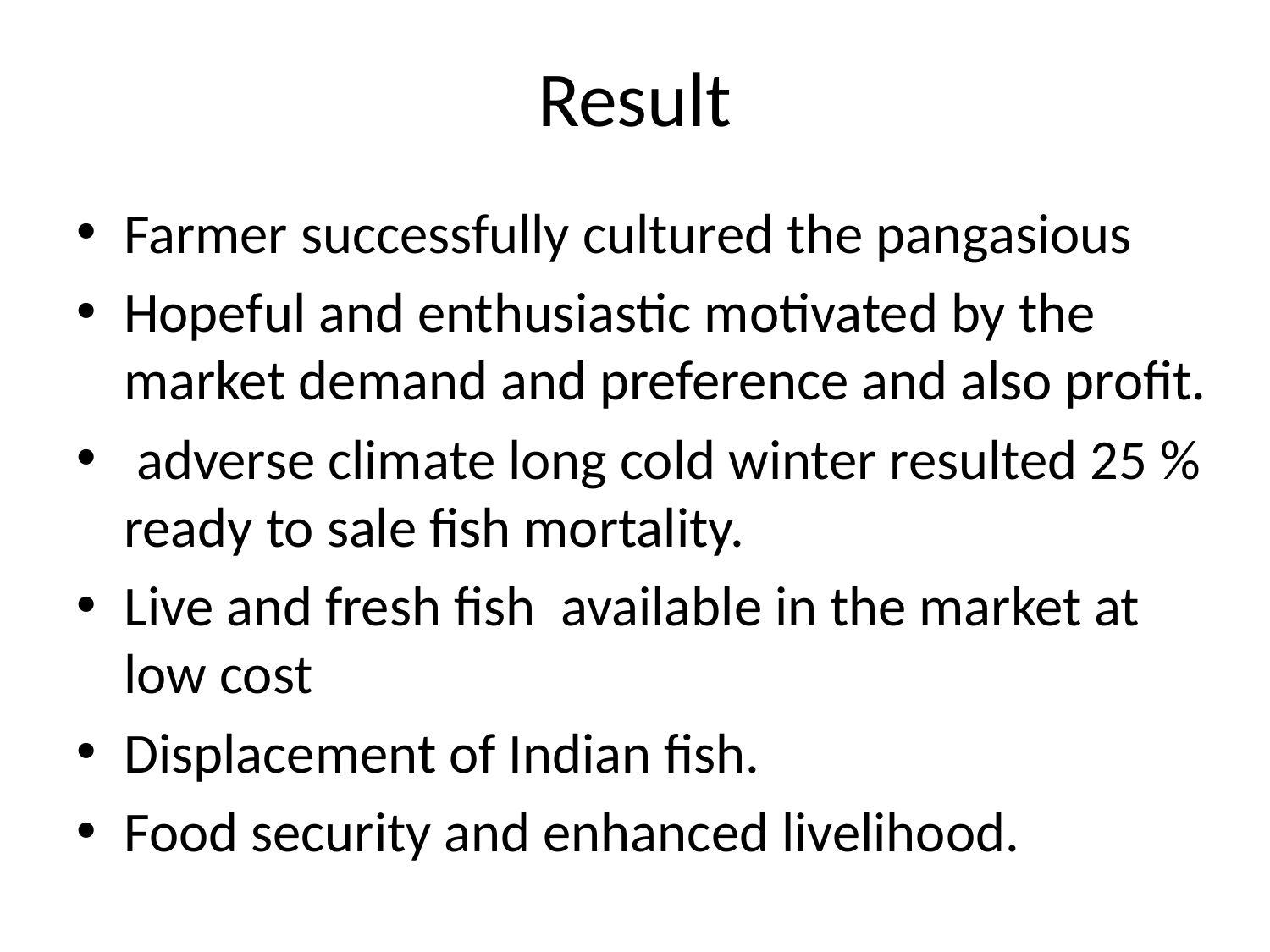

# Result
Farmer successfully cultured the pangasious
Hopeful and enthusiastic motivated by the market demand and preference and also profit.
 adverse climate long cold winter resulted 25 % ready to sale fish mortality.
Live and fresh fish  available in the market at low cost
Displacement of Indian fish.
Food security and enhanced livelihood.